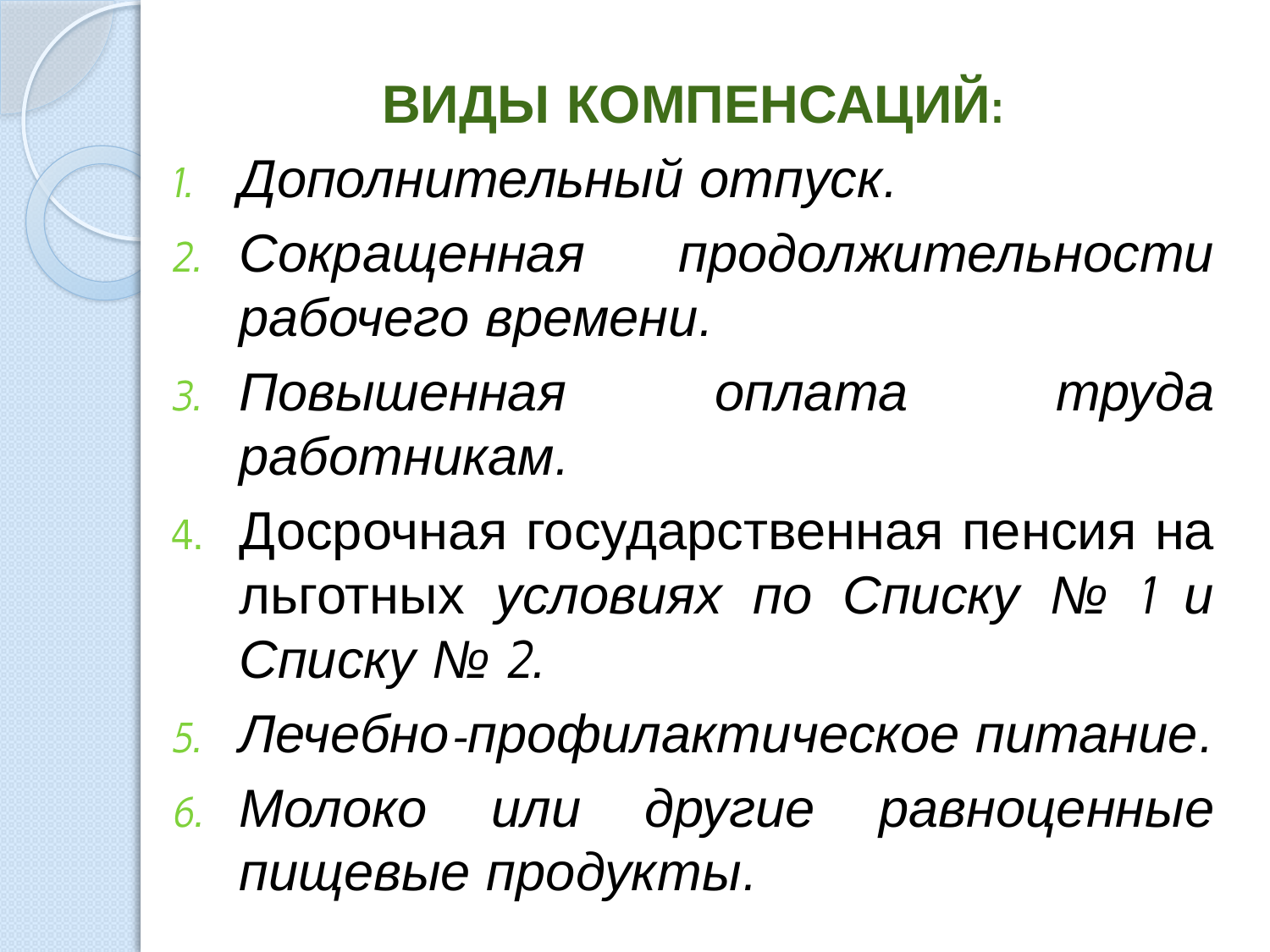

ВИДЫ КОМПЕНСАЦИЙ:
Дополнительный отпуск.
Сокращенная продолжительности рабочего времени.
Повышенная оплата труда работникам.
Досрочная государственная пенсия на льготных условиях по Списку № 1 и Списку № 2.
Лечебно-профилактическое питание.
Молоко или другие равноценные пищевые продукты.